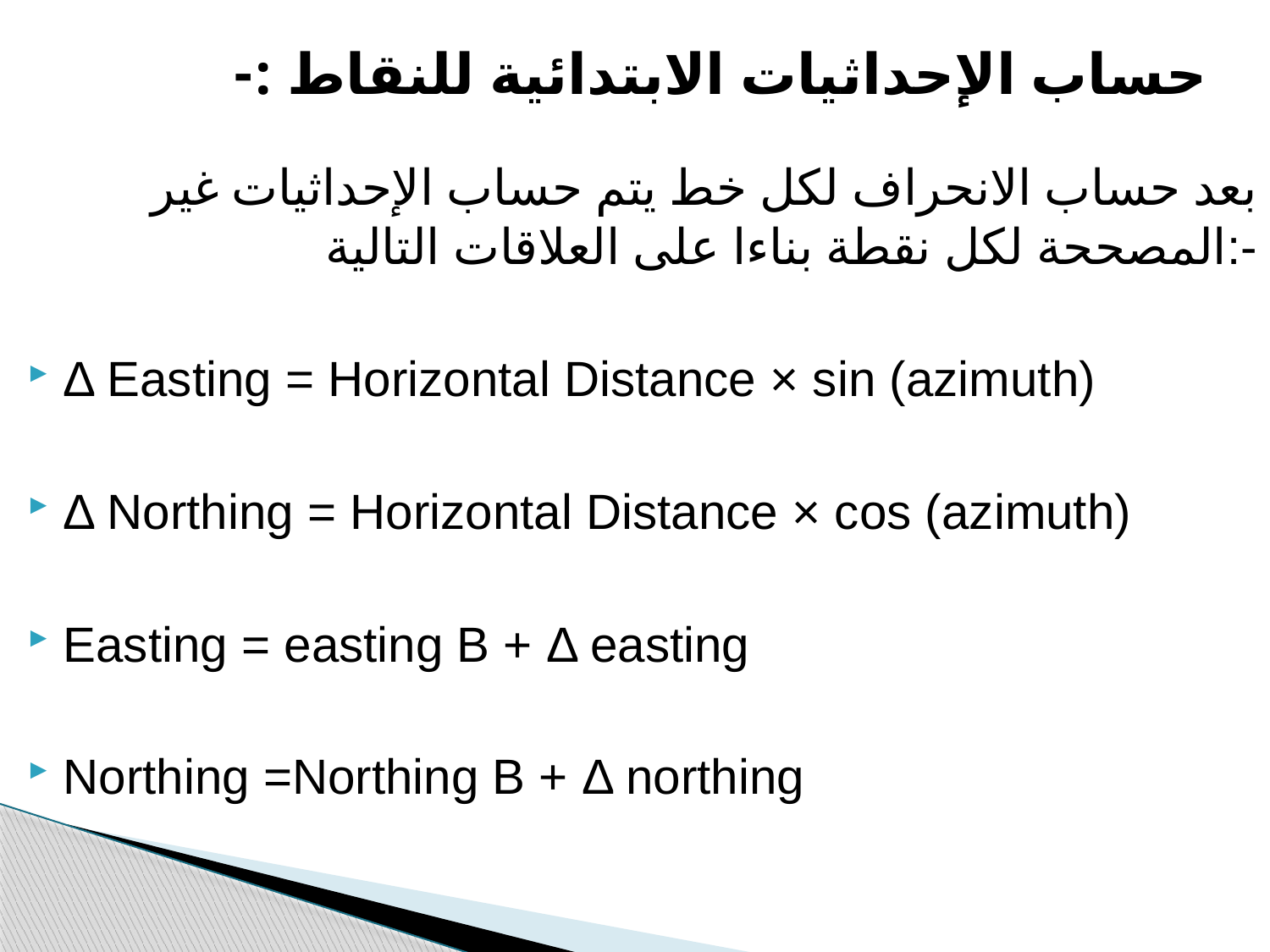

حساب الإحداثيات الابتدائية للنقاط :-

   بعد حساب الانحراف لكل خط يتم حساب الإحداثيات غير المصححة لكل نقطة بناءا على العلاقات التالية:-

Δ Easting = Horizontal Distance × sin (azimuth)

Δ Northing = Horizontal Distance × cos (azimuth)

Easting = easting B + Δ easting

Northing =Northing B + Δ northing